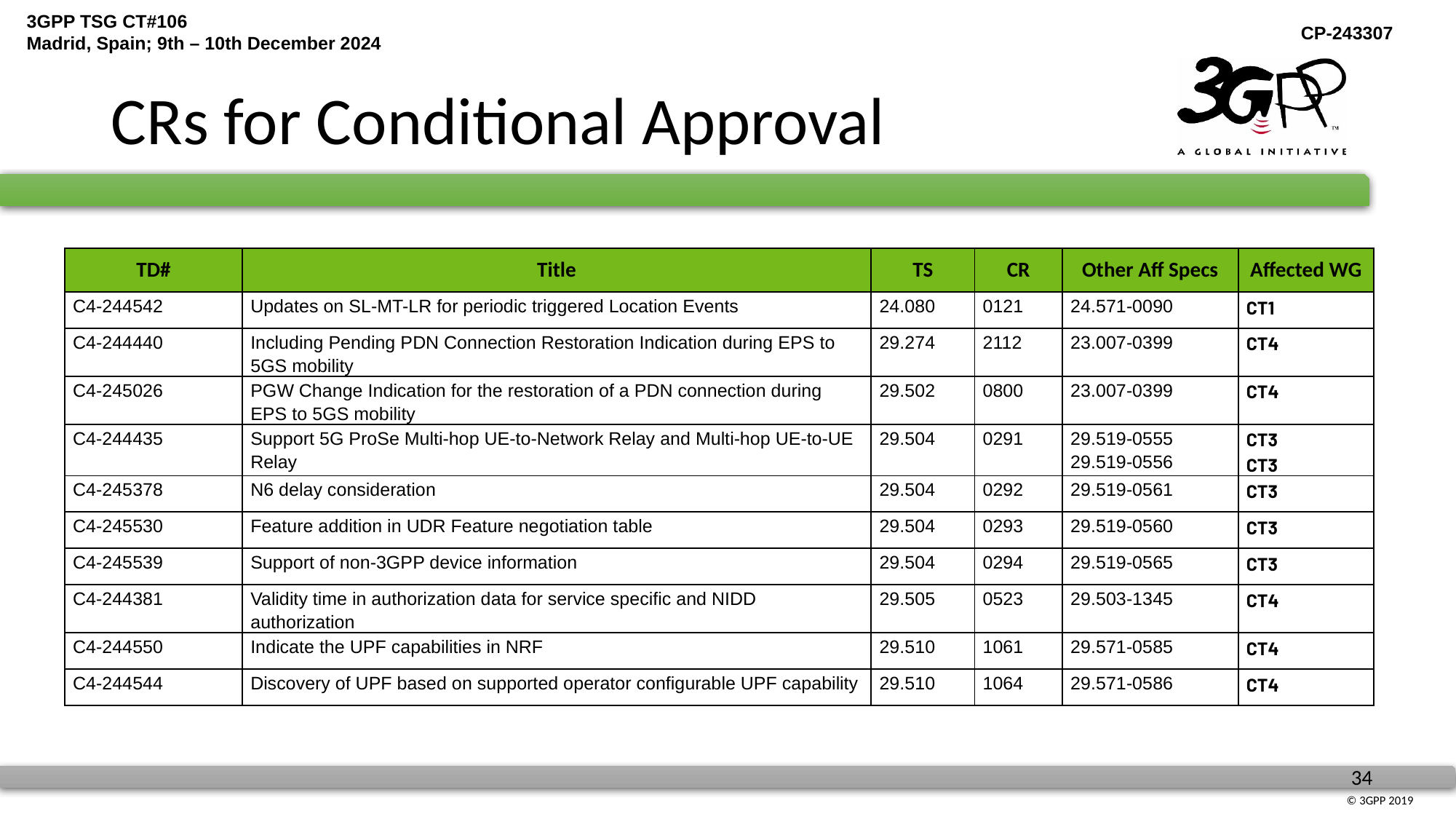

# CRs for Conditional Approval
| TD# | Title | TS | CR | Other Aff Specs | Affected WG |
| --- | --- | --- | --- | --- | --- |
| C4-244542 | Updates on SL-MT-LR for periodic triggered Location Events | 24.080 | 0121 | 24.571-0090 | CT1 |
| C4-244440 | Including Pending PDN Connection Restoration Indication during EPS to 5GS mobility | 29.274 | 2112 | 23.007-0399 | CT4 |
| C4-245026 | PGW Change Indication for the restoration of a PDN connection during EPS to 5GS mobility | 29.502 | 0800 | 23.007-0399 | CT4 |
| C4-244435 | Support 5G ProSe Multi-hop UE-to-Network Relay and Multi-hop UE-to-UE Relay | 29.504 | 0291 | 29.519-0555 29.519-0556 | CT3 CT3 |
| C4-245378 | N6 delay consideration | 29.504 | 0292 | 29.519-0561 | CT3 |
| C4-245530 | Feature addition in UDR Feature negotiation table | 29.504 | 0293 | 29.519-0560 | CT3 |
| C4-245539 | Support of non-3GPP device information | 29.504 | 0294 | 29.519-0565 | CT3 |
| C4-244381 | Validity time in authorization data for service specific and NIDD authorization | 29.505 | 0523 | 29.503-1345 | CT4 |
| C4-244550 | Indicate the UPF capabilities in NRF | 29.510 | 1061 | 29.571-0585 | CT4 |
| C4-244544 | Discovery of UPF based on supported operator configurable UPF capability | 29.510 | 1064 | 29.571-0586 | CT4 |